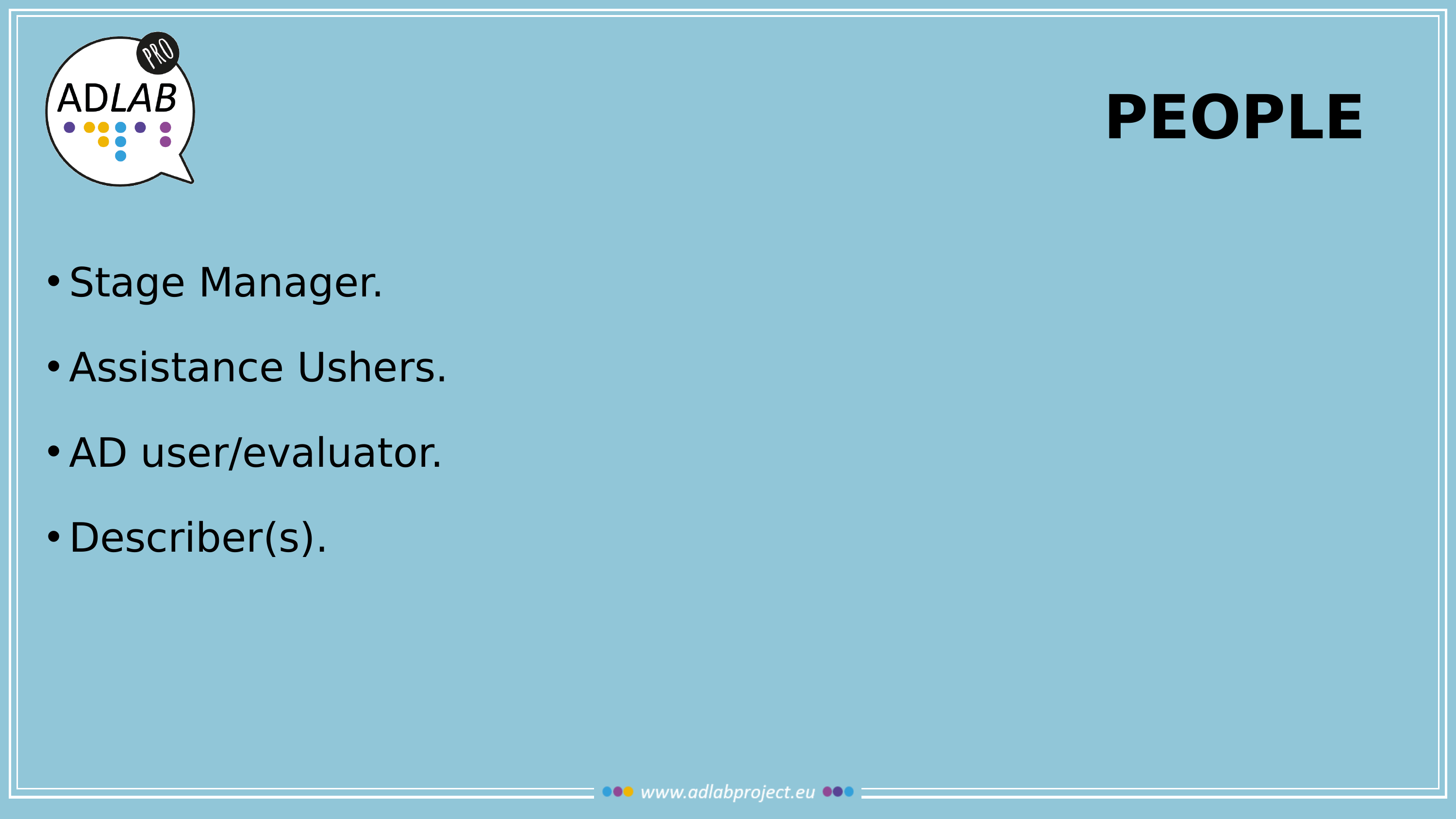

# People

Stage Manager.
Assistance Ushers.
AD user/evaluator.
Describer(s).